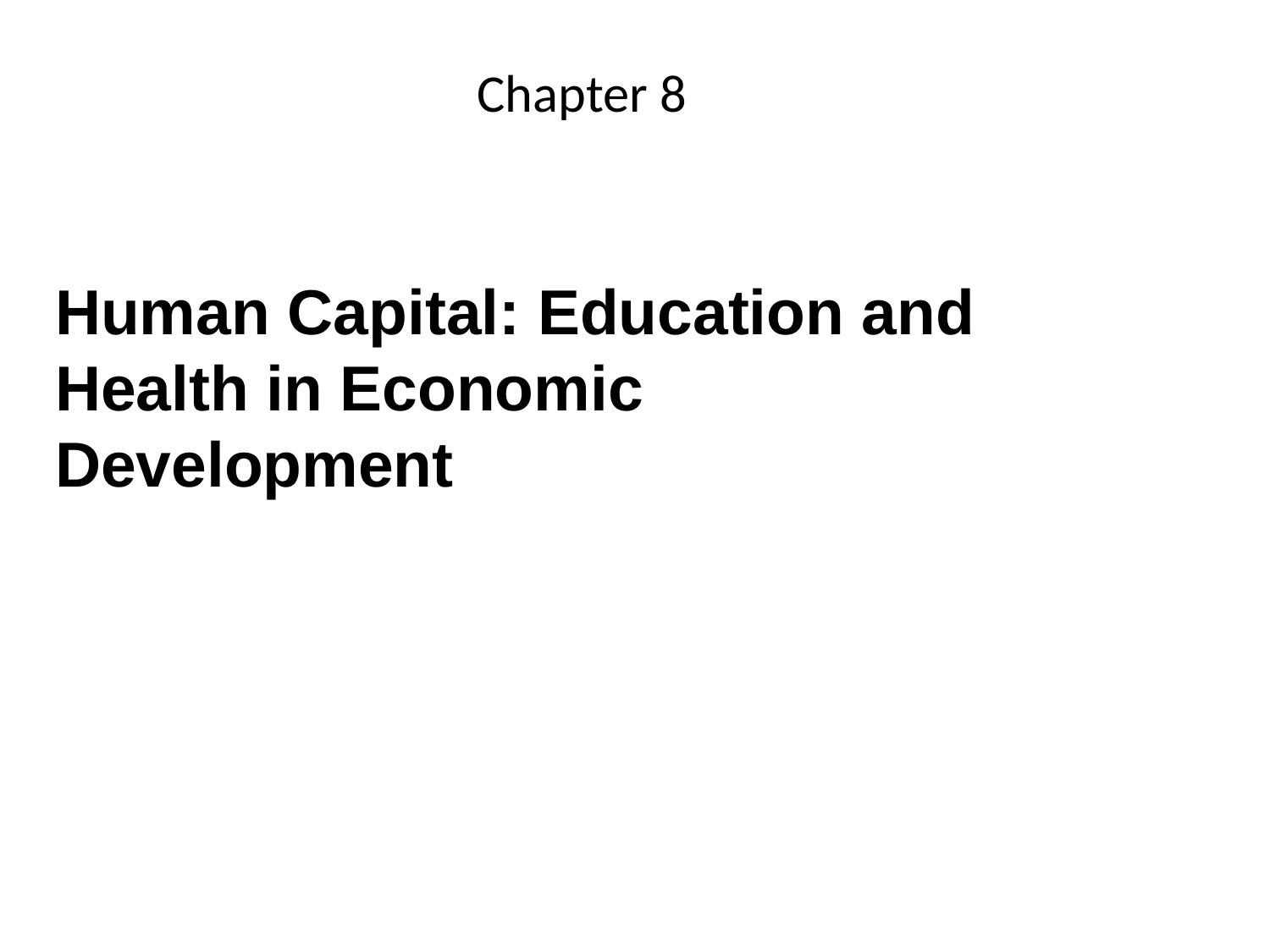

# Chapter 8
Human Capital: Education and Health in Economic Development